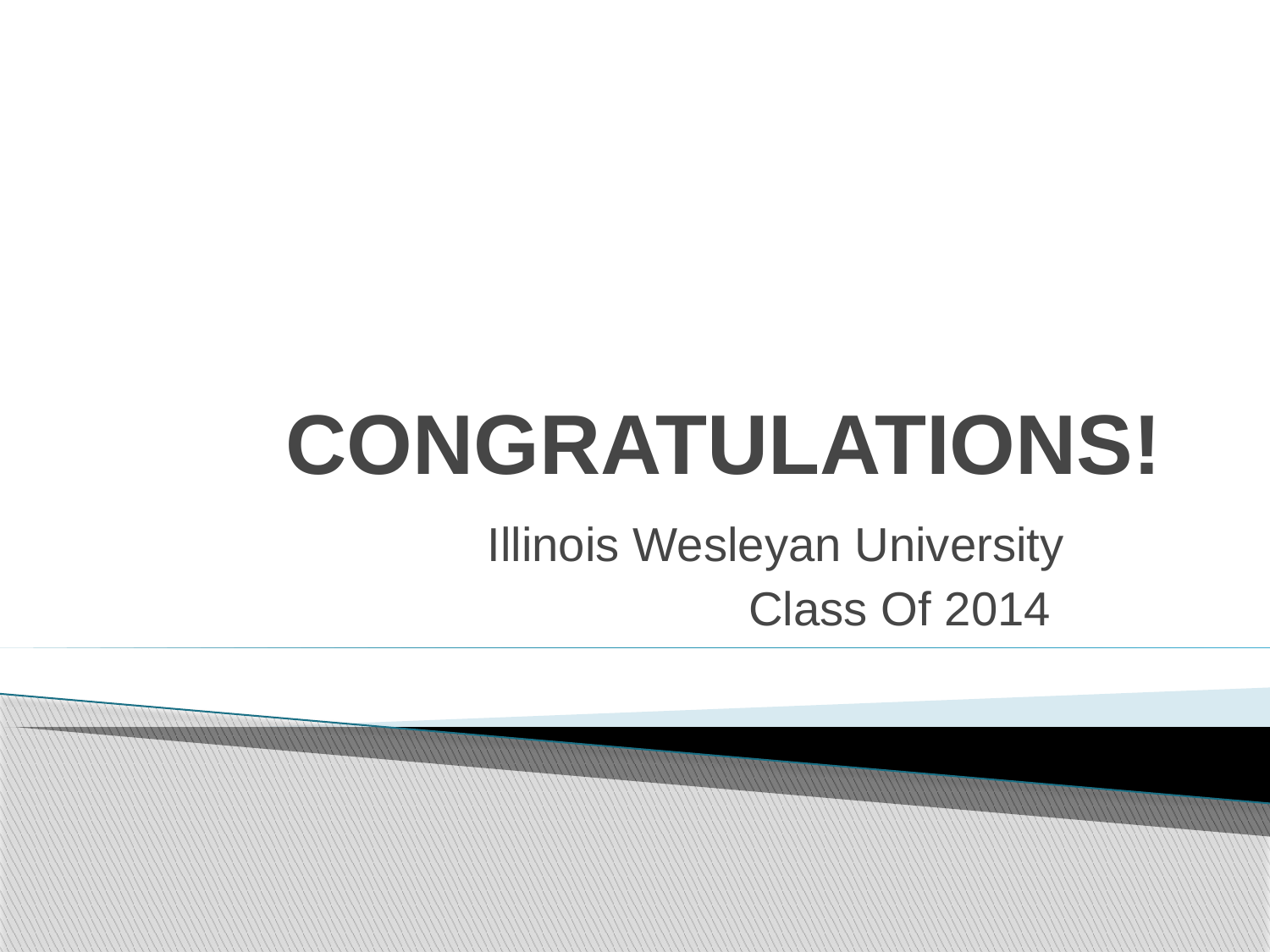

# CONGRATULATIONS!
Illinois Wesleyan University
 Class Of 2014